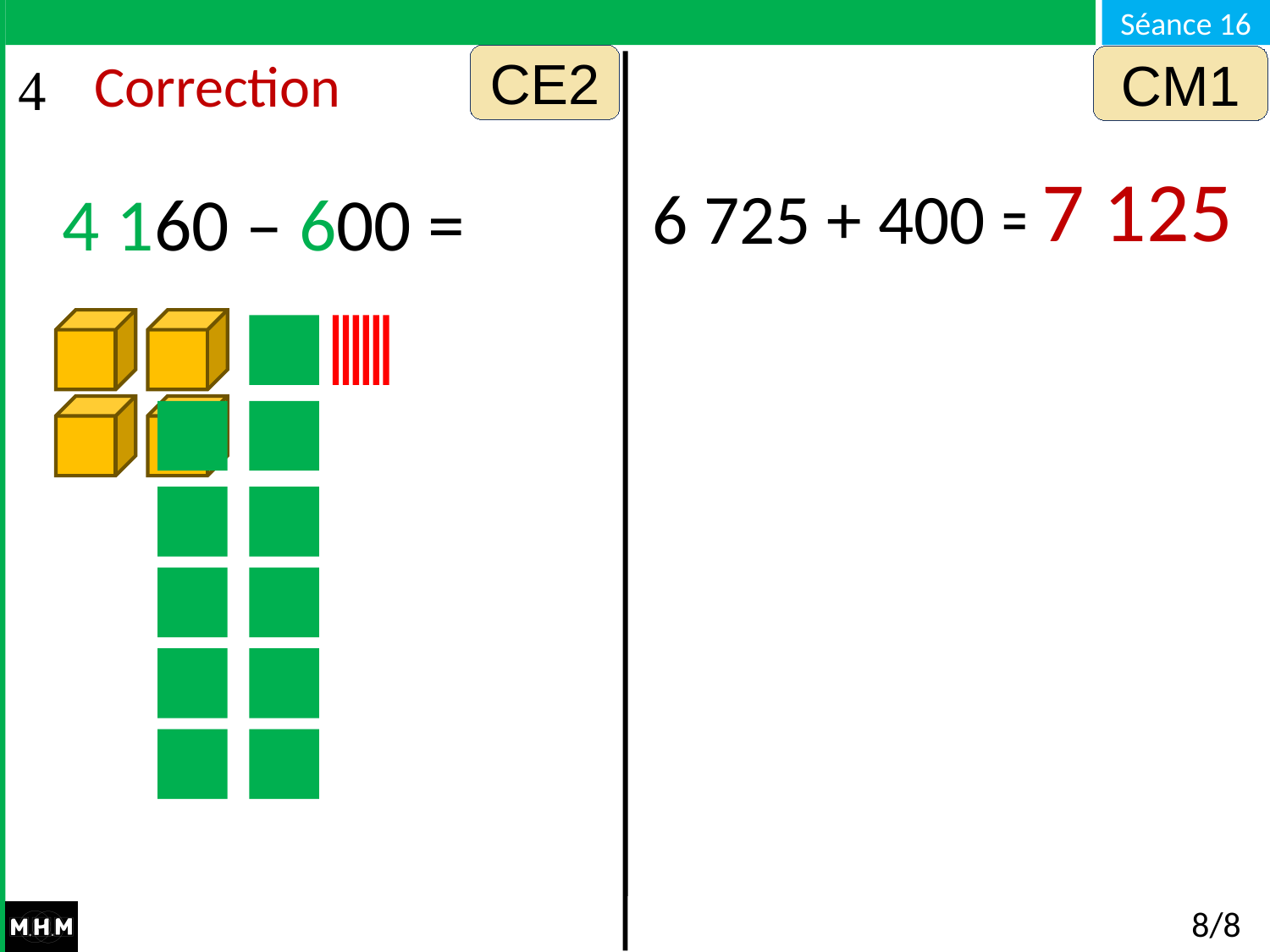

CE2
CM1
# Correction

7 125
6 725 + 400 = …
4 160 – 600 =

8/8